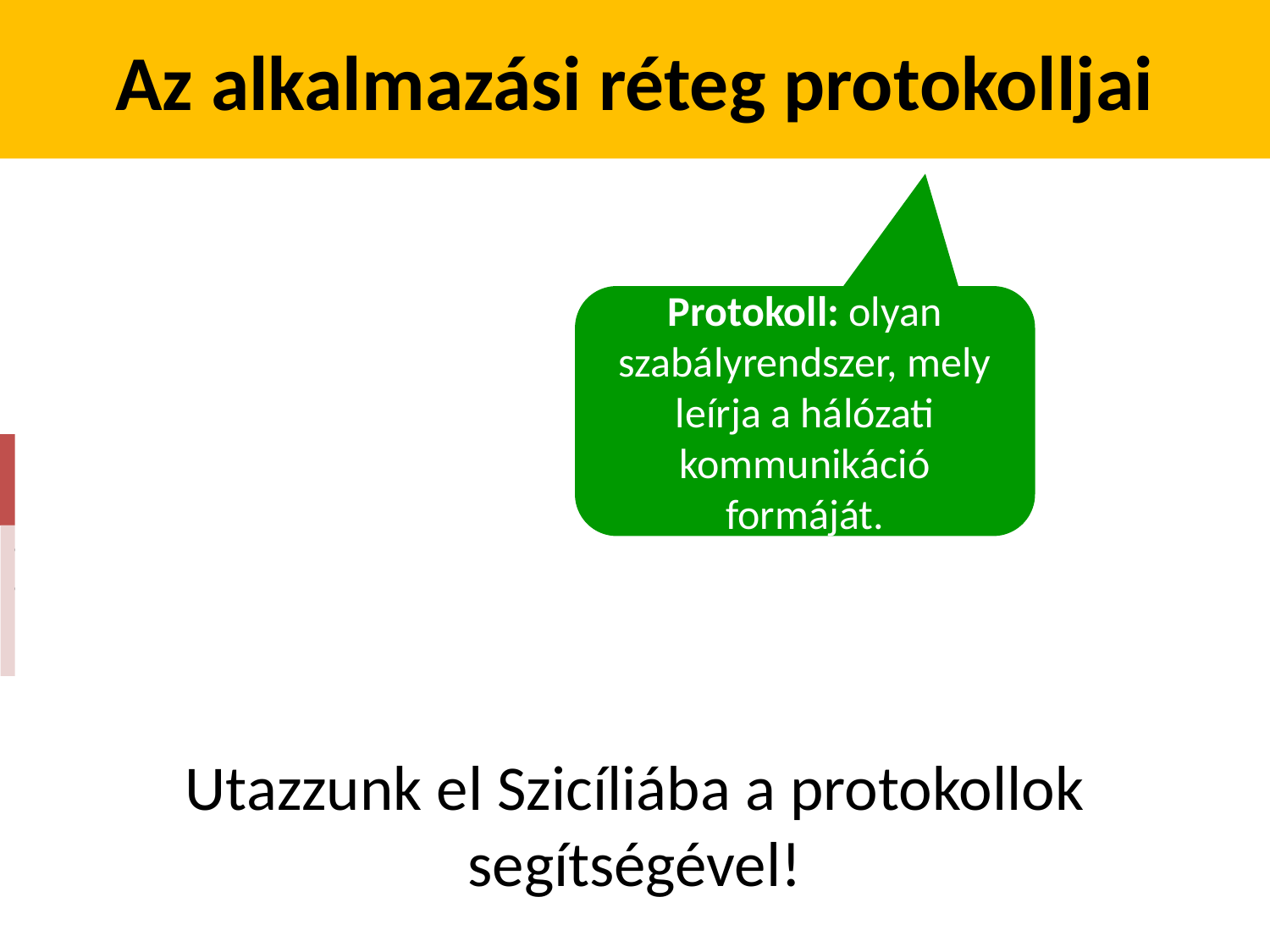

# Az alkalmazási réteg protokolljai
Böngészés
DNS
HTTP
HTTPS
Fájlátvitel
FTP
BITTORRENT
Csevegés
IRC
VoIP
Email
SMTP
POP 3
IMAP 4
Távoli irányítás
TELNET

Protokoll: olyan szabályrendszer, mely leírja a hálózati kommunikáció formáját.
Utazzunk el Szicíliába a protokollok segítségével!